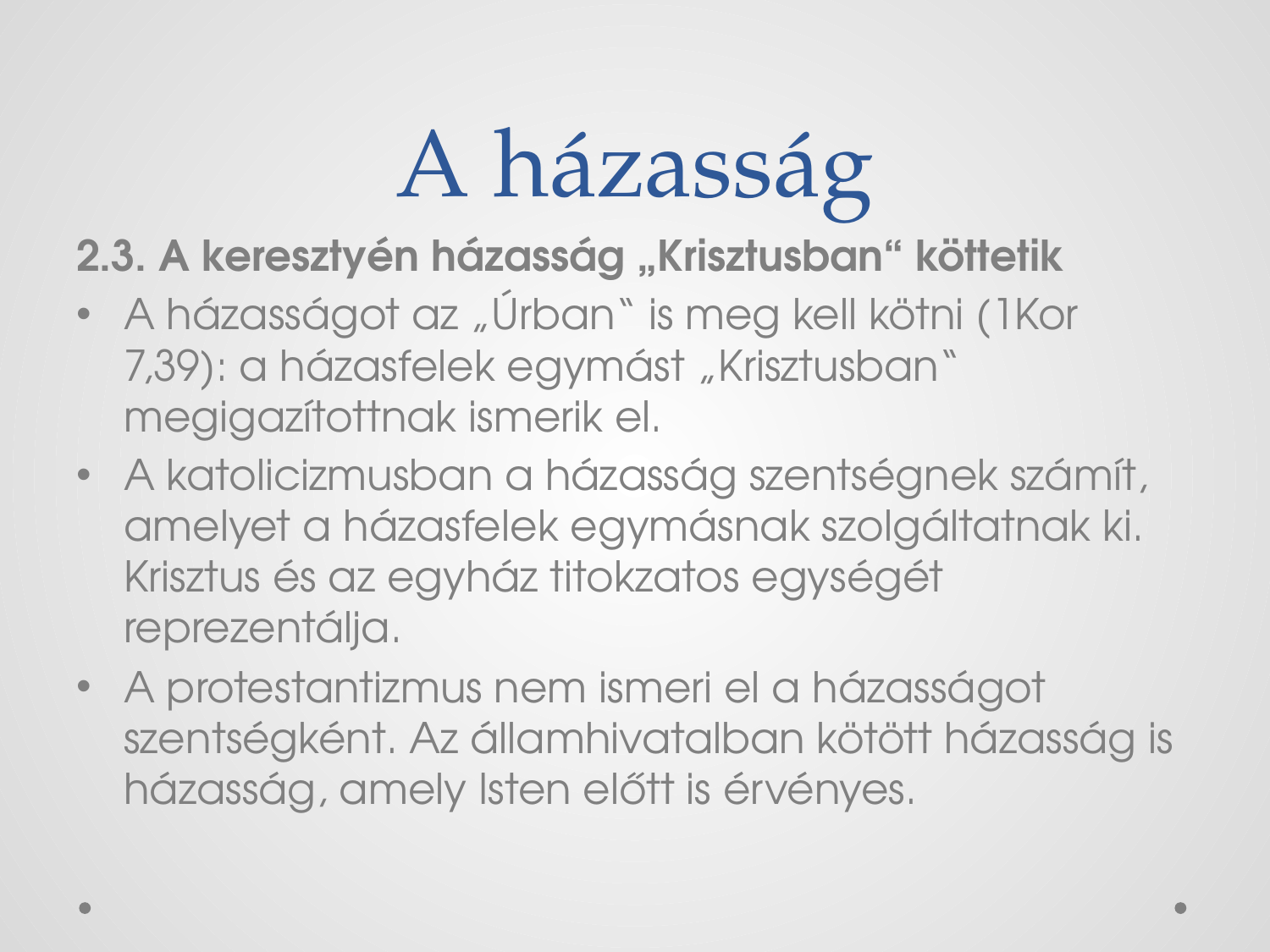

# A házasság
2.3. A keresztyén házasság „Krisztusban“ köttetik
A házasságot az „Úrban“ is meg kell kötni (1Kor 7,39): a házasfelek egymást „Krisztusban“ megigazítottnak ismerik el.
A katolicizmusban a házasság szentségnek számít, amelyet a házasfelek egymásnak szolgáltatnak ki. Krisztus és az egyház titokzatos egységét reprezentálja.
A protestantizmus nem ismeri el a házasságot szentségként. Az államhivatalban kötött házasság is házasság, amely Isten előtt is érvényes.